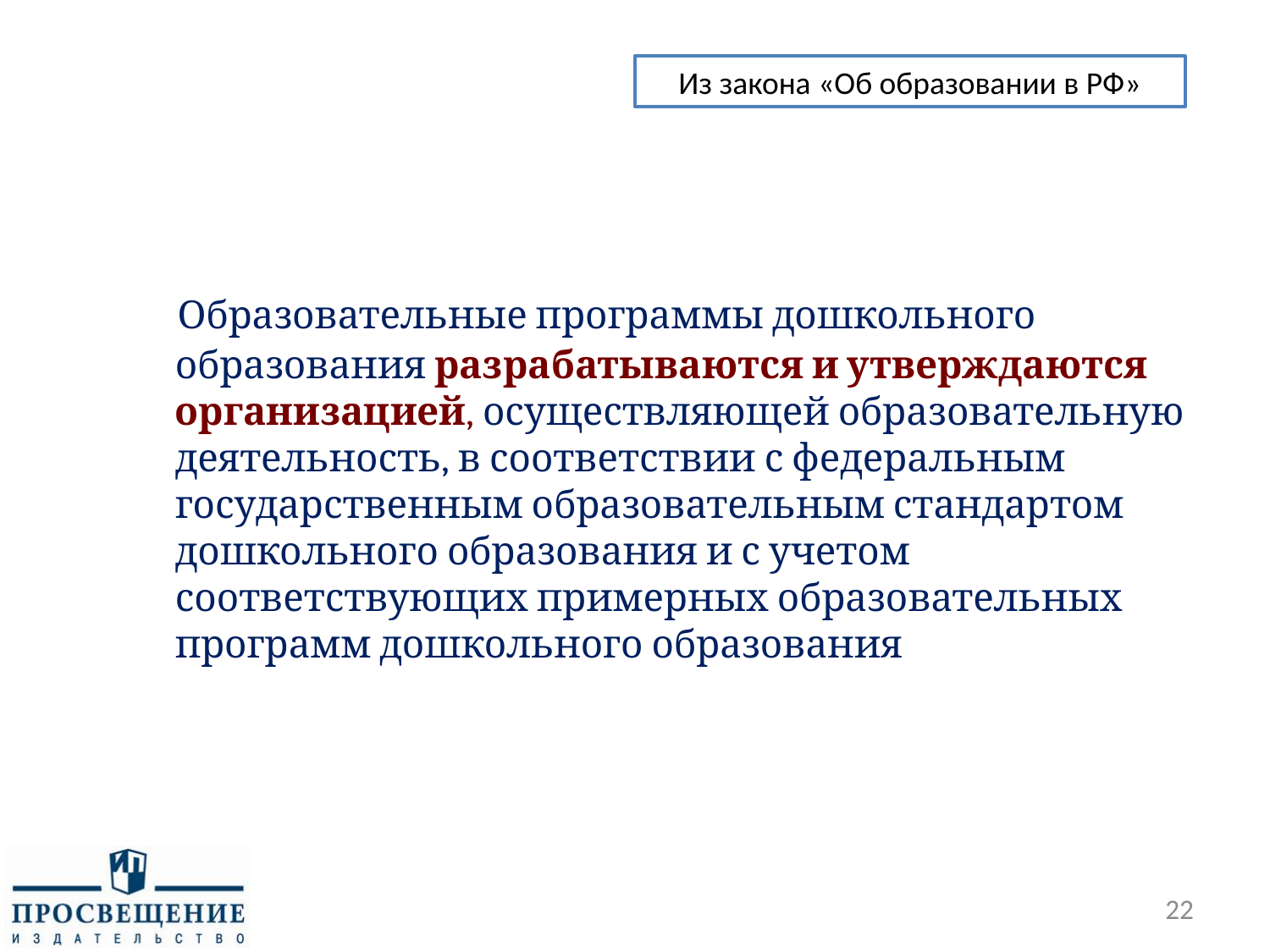

Из закона «Об образовании в РФ»
    Образовательные программы дошкольного образования разрабатываются и утверждаются организацией, осуществляющей образовательную деятельность, в соответствии с федеральным государственным образовательным стандартом дошкольного образования и с учетом соответствующих примерных образовательных программ дошкольного образования
22